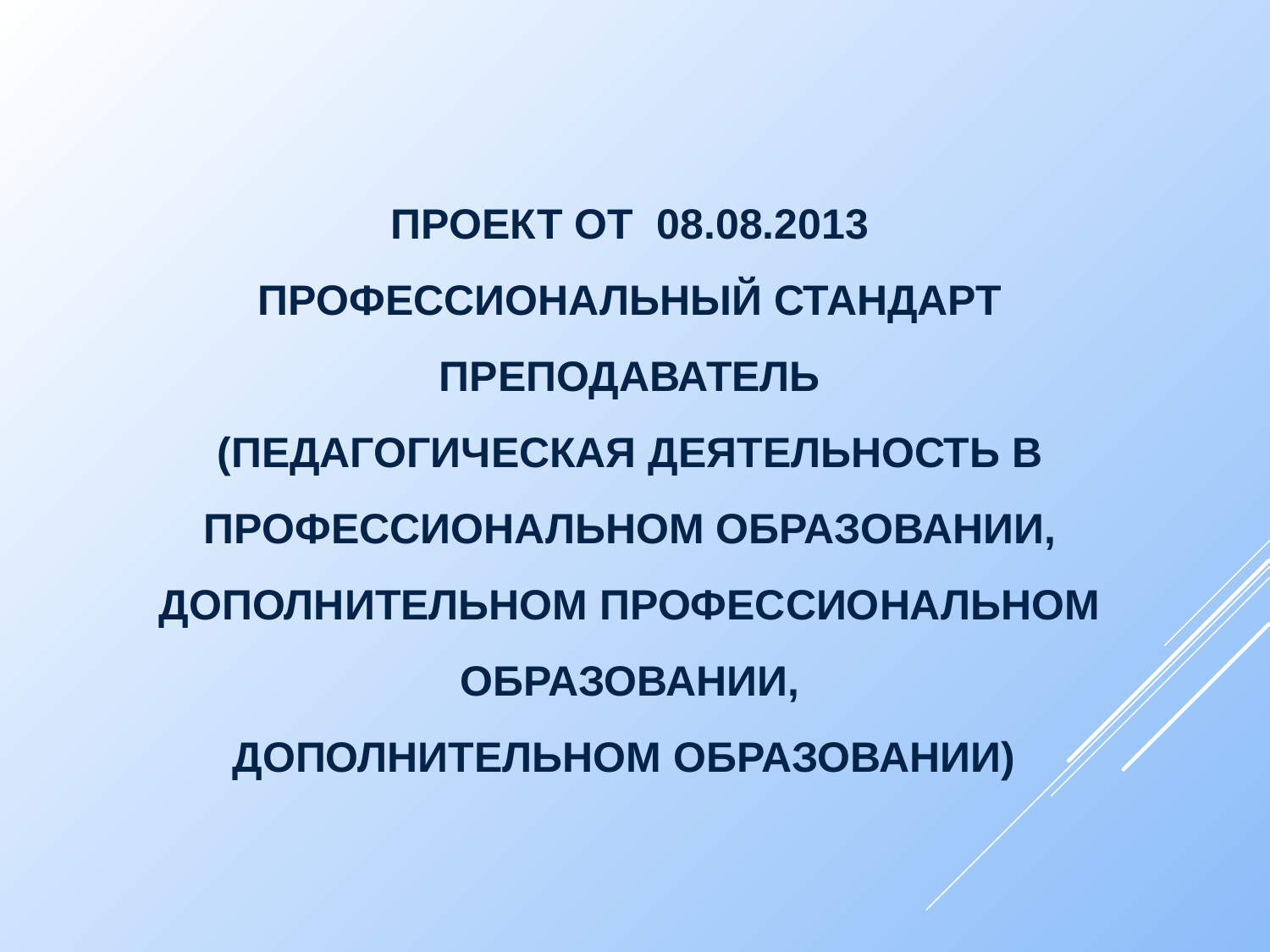

ПРОЕКТ ОТ  08.08.2013
ПРОФЕССИОНАЛЬНЫЙ СТАНДАРТ
Преподаватель
(педагогическая деятельность в профессиональном образовании, дополнительном профессиональном образовании,
дополнительном образовании)